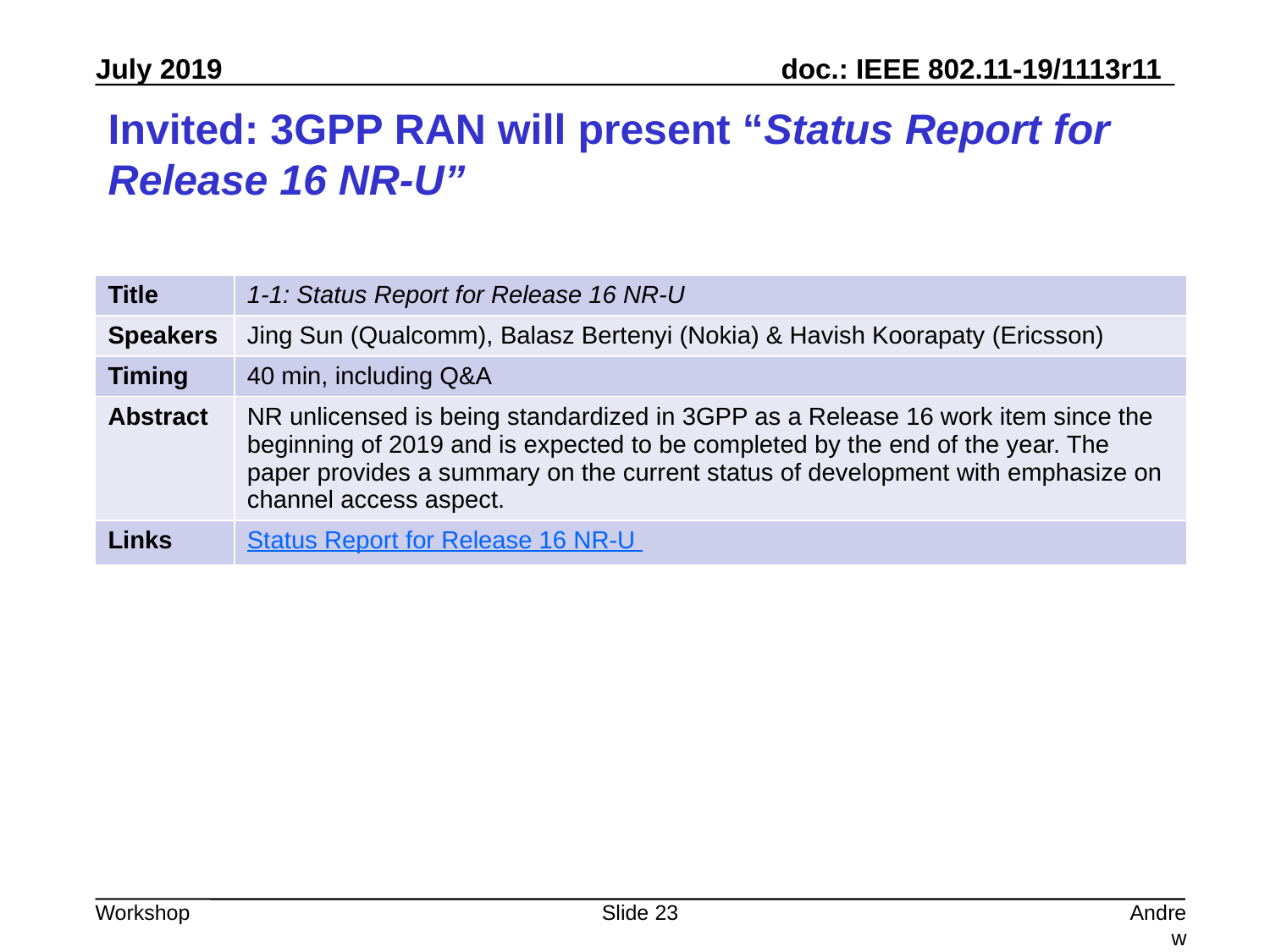

# Invited: 3GPP RAN will present “Status Report for Release 16 NR-U”
| Title | 1-1: Status Report for Release 16 NR-U |
| --- | --- |
| Speakers | Jing Sun (Qualcomm), Balasz Bertenyi (Nokia) & Havish Koorapaty (Ericsson) |
| Timing | 40 min, including Q&A |
| Abstract | NR unlicensed is being standardized in 3GPP as a Release 16 work item since the beginning of 2019 and is expected to be completed by the end of the year. The paper provides a summary on the current status of development with emphasize on channel access aspect. |
| Links | Status Report for Release 16 NR-U |
Slide 23
Andrew Myles, Cisco